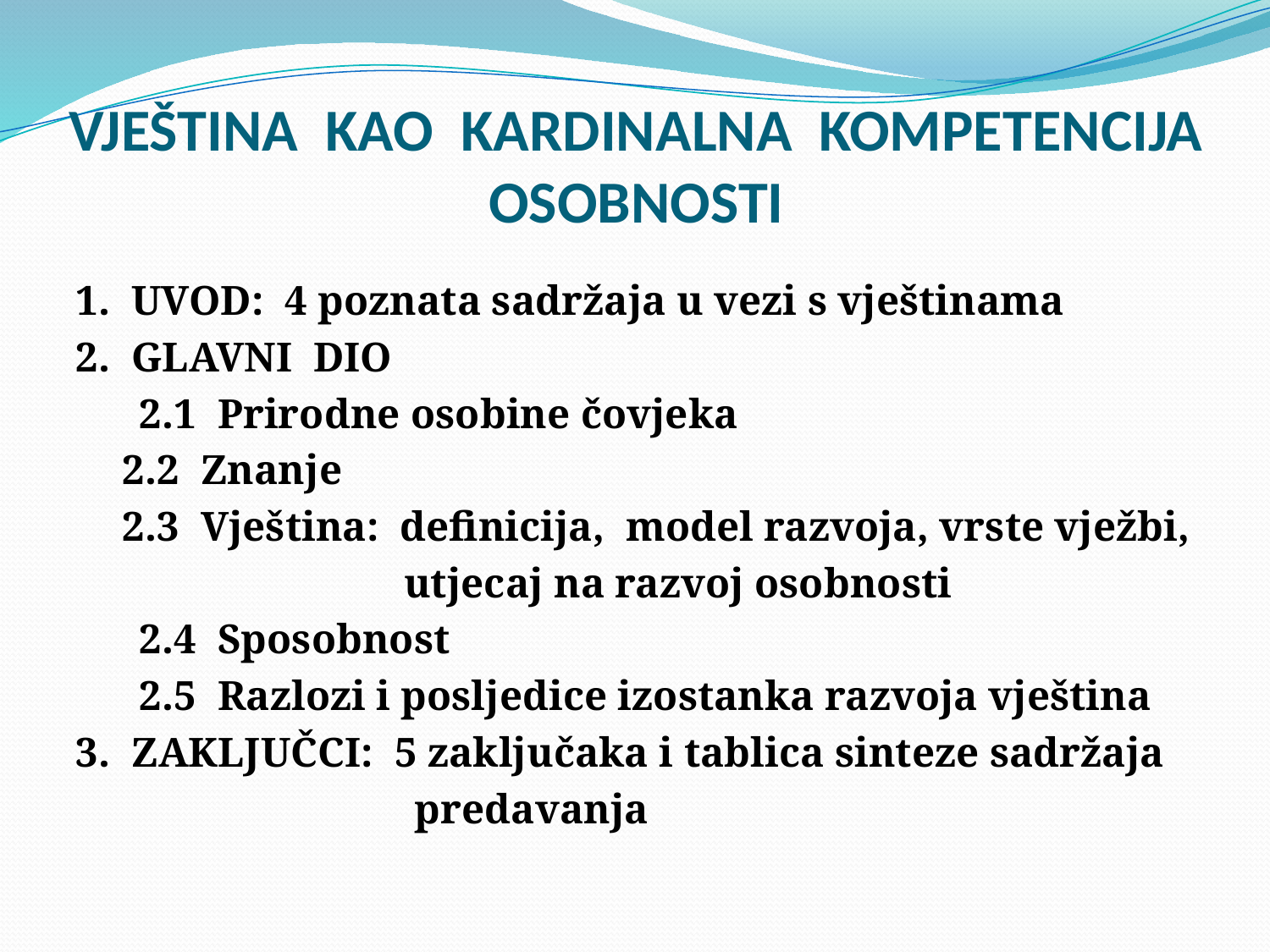

# VJEŠTINA  KAO  KARDINALNA  KOMPETENCIJA OSOBNOSTI
1.  UVOD:  4 poznata sadržaja u vezi s vještinama
2.  GLAVNI  DIO
      2.1  Prirodne osobine čovjeka
	 2.2  Znanje
	 2.3  Vještina:  definicija,  model razvoja, vrste vježbi,
                               utjecaj na razvoj osobnosti
      2.4  Sposobnost
      2.5  Razlozi i posljedice izostanka razvoja vještina
3.  ZAKLJUČCI:  5 zaključaka i tablica sinteze sadržaja
                                predavanja